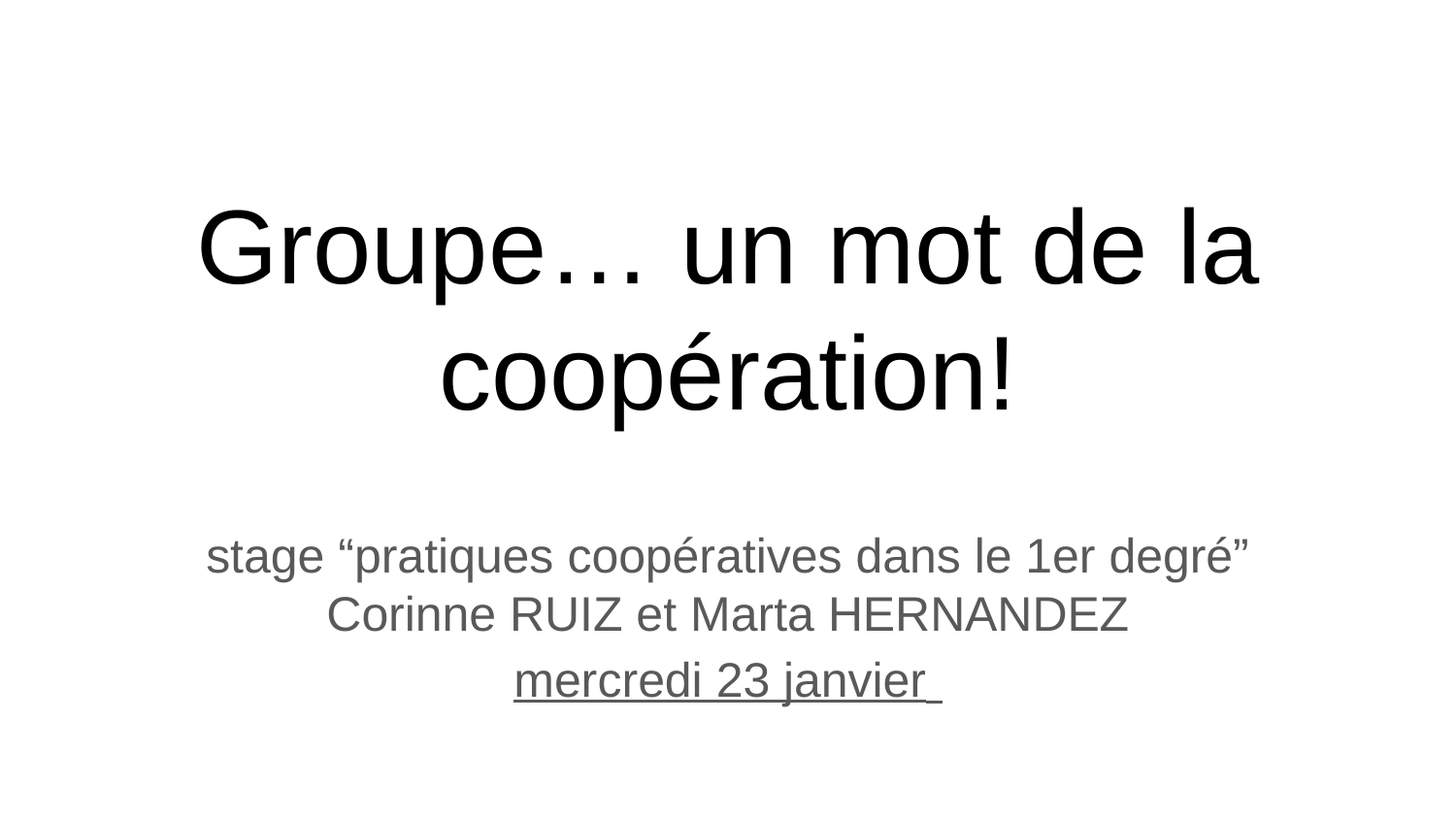

# Groupe… un mot de la coopération!

stage “pratiques coopératives dans le 1er degré”
Corinne RUIZ et Marta HERNANDEZ
mercredi 23 janvier